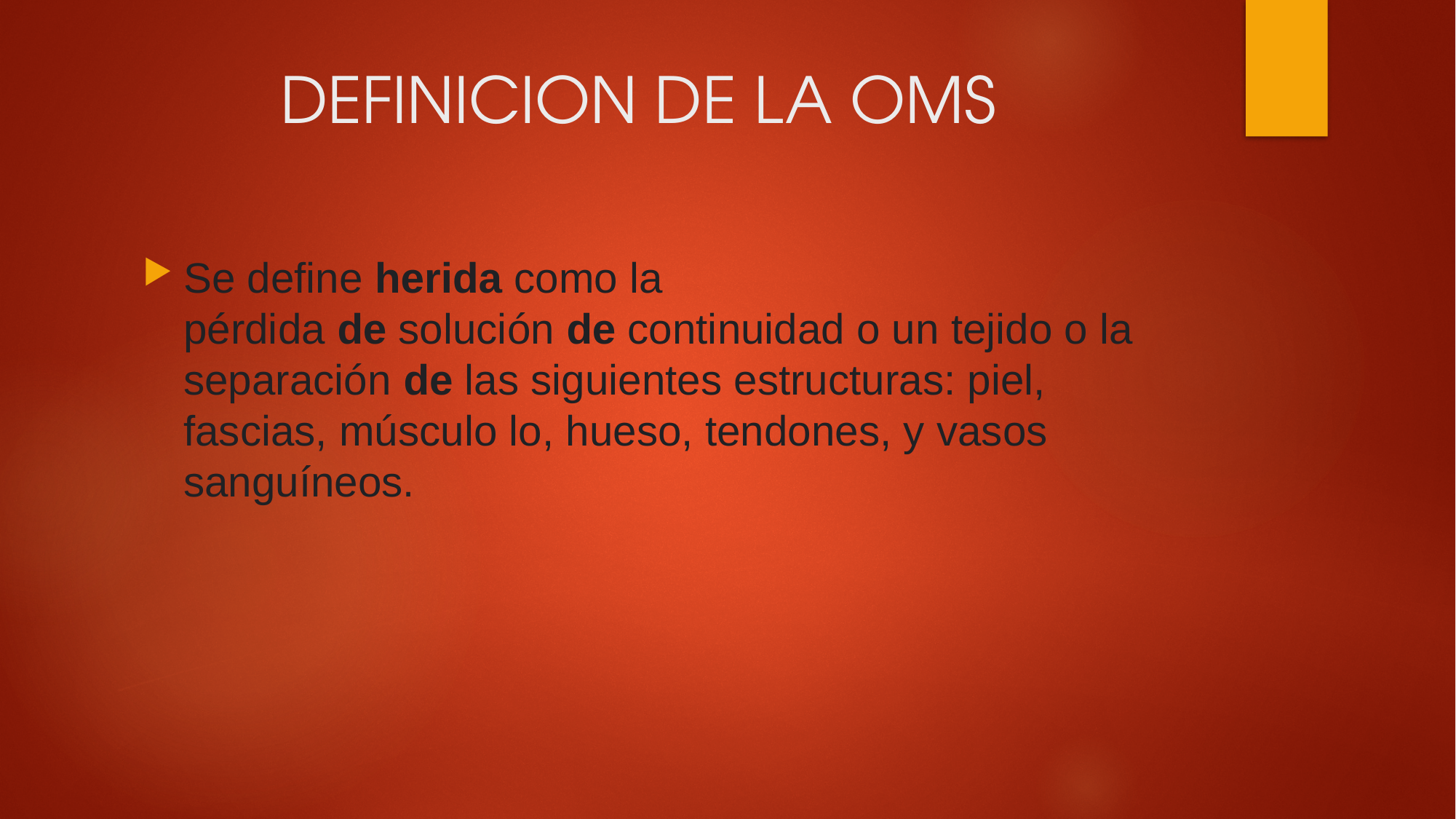

# DEFINICION DE LA OMS
Se define herida como la pérdida de solución de continuidad o un tejido o la separación de las siguientes estructuras: piel, fascias, músculo lo, hueso, tendones, y vasos sanguíneos.